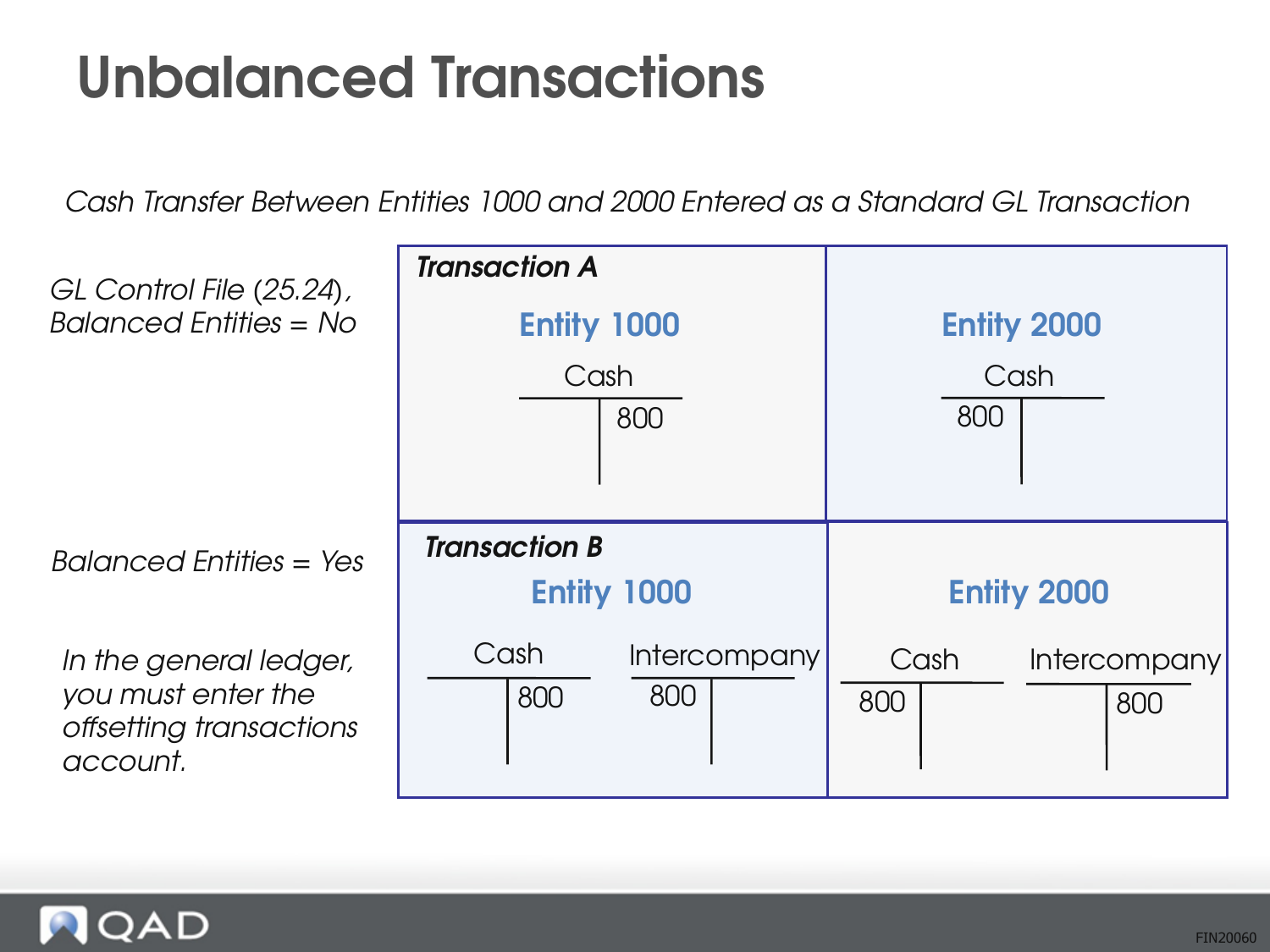

# Unbalanced Transactions
Cash Transfer Between Entities 1000 and 2000 Entered as a Standard GL Transaction

Transaction A
Entity 1000
Entity 2000
Cash
Cash

800

800

Transaction B
Entity 2000
Entity 1000
Cash
Intercompany
Cash
Intercompany
800

800

800

800
GL Control File (25.24),
Balanced Entities = No
Balanced Entities = Yes
In the general ledger,
you must enter the
offsetting transactions
account.
FIN20060